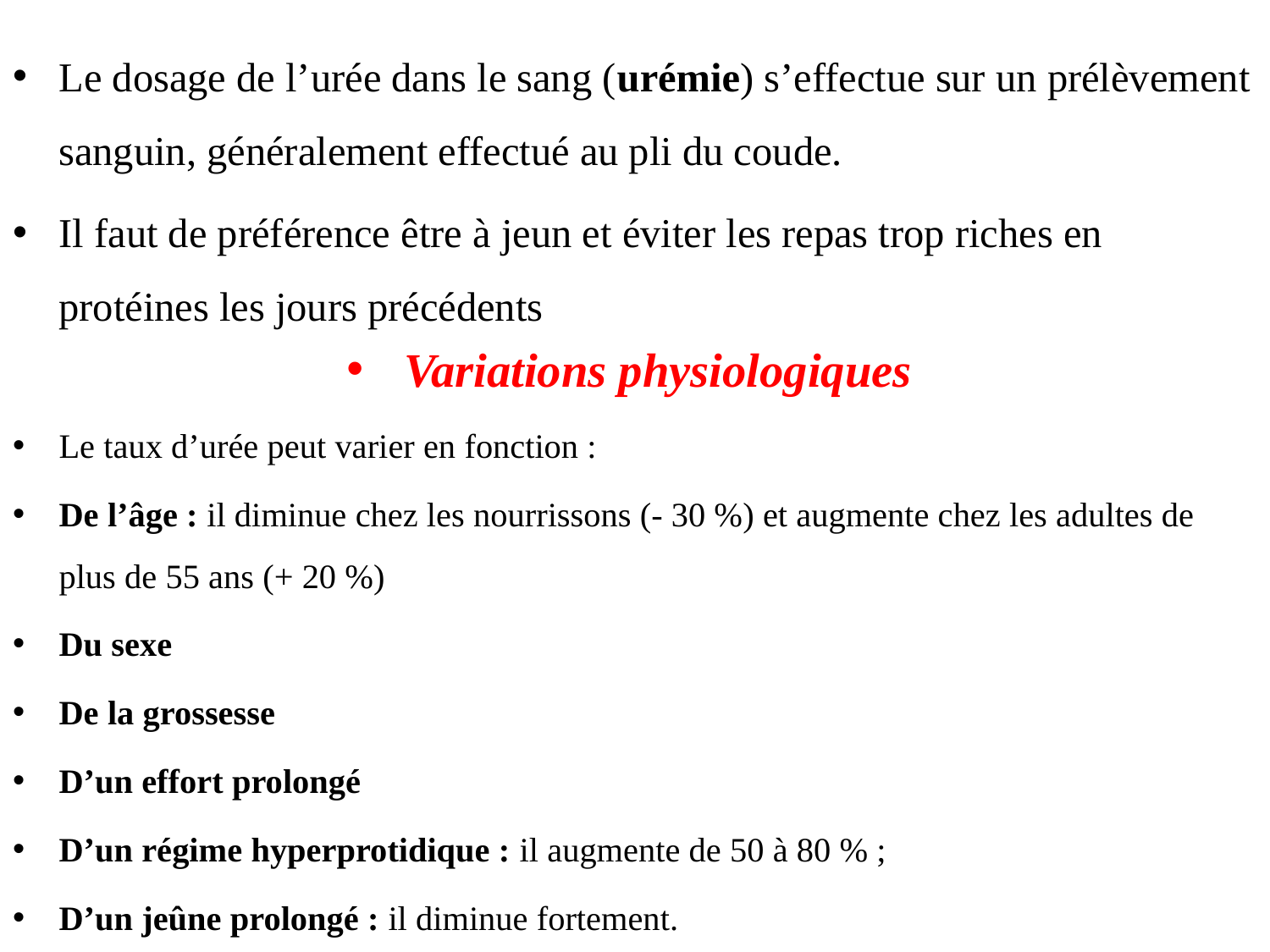

Le dosage de l’urée dans le sang (urémie) s’effectue sur un prélèvement sanguin, généralement effectué au pli du coude.
Il faut de préférence être à jeun et éviter les repas trop riches en protéines les jours précédents
Variations physiologiques
Le taux d’urée peut varier en fonction :
De l’âge : il diminue chez les nourrissons (- 30 %) et augmente chez les adultes de plus de 55 ans (+ 20 %)
Du sexe
De la grossesse
D’un effort prolongé
D’un régime hyperprotidique : il augmente de 50 à 80 % ;
D’un jeûne prolongé : il diminue fortement.